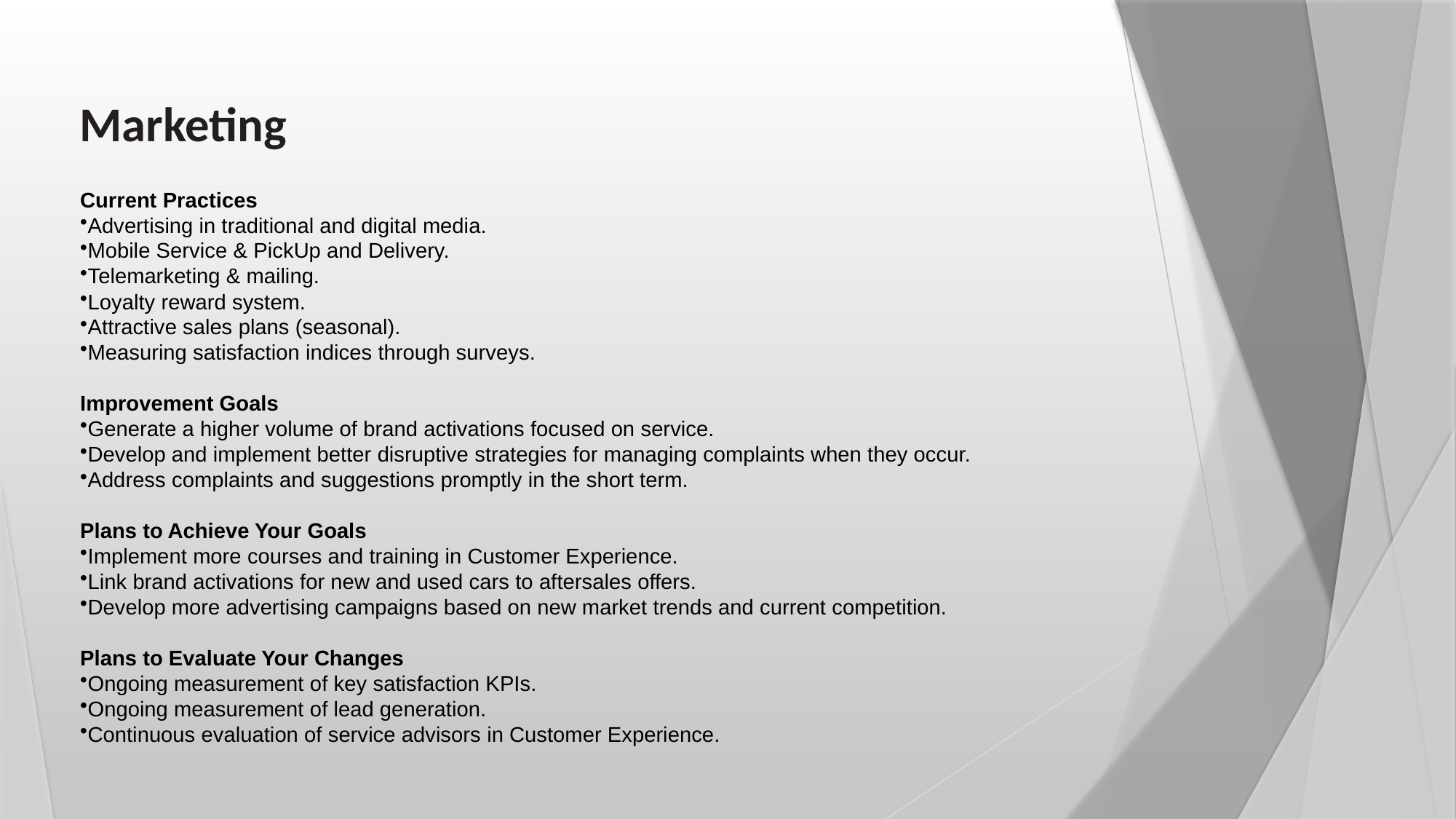

# Marketing
Current Practices
Advertising in traditional and digital media.
Mobile Service & PickUp and Delivery.
Telemarketing & mailing.
Loyalty reward system.
Attractive sales plans (seasonal).
Measuring satisfaction indices through surveys.

Improvement Goals
Generate a higher volume of brand activations focused on service.
Develop and implement better disruptive strategies for managing complaints when they occur.
Address complaints and suggestions promptly in the short term.

Plans to Achieve Your Goals
Implement more courses and training in Customer Experience.
Link brand activations for new and used cars to aftersales offers.
Develop more advertising campaigns based on new market trends and current competition.

Plans to Evaluate Your Changes
Ongoing measurement of key satisfaction KPIs.
Ongoing measurement of lead generation.
Continuous evaluation of service advisors in Customer Experience.